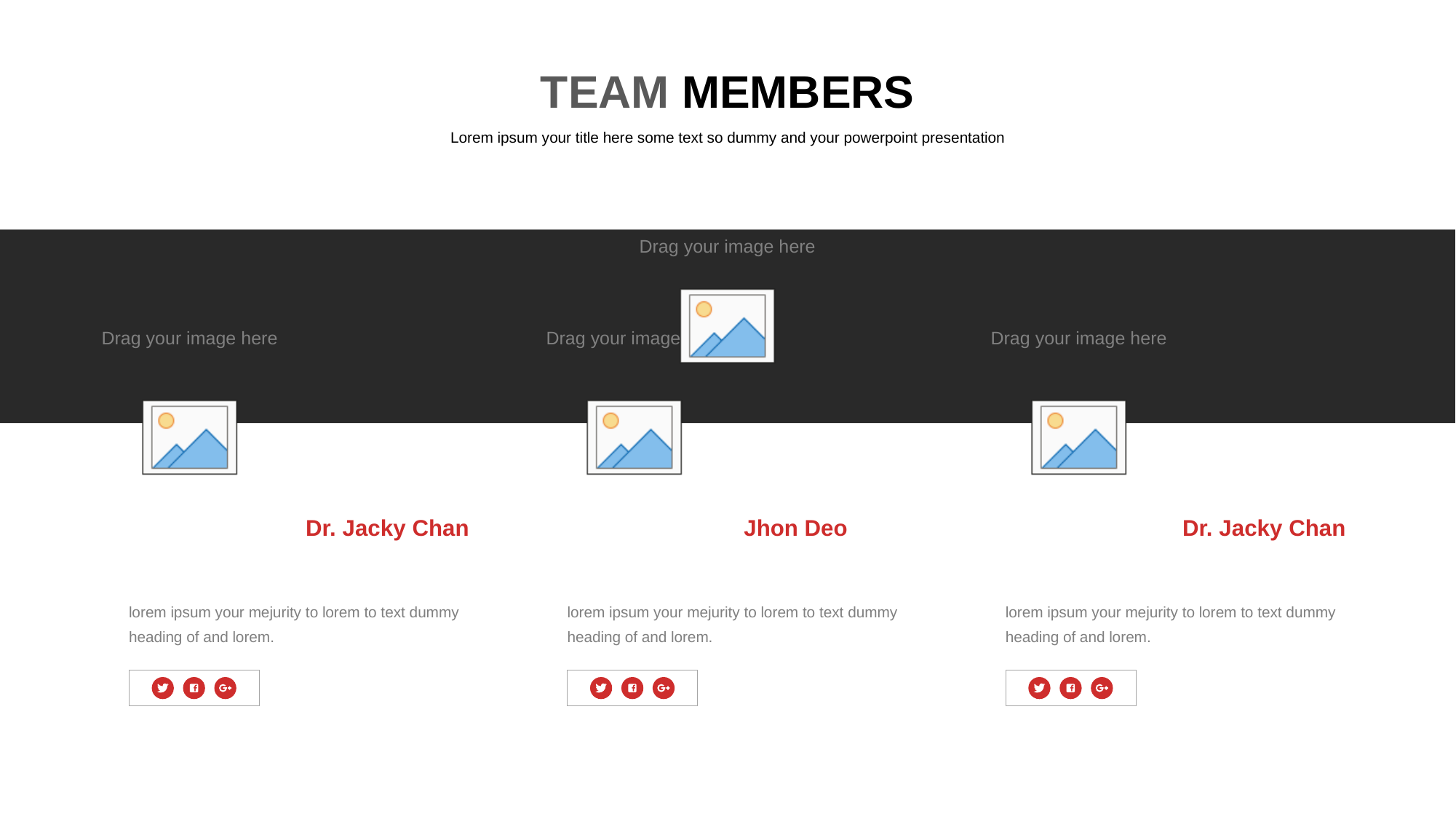

TEAM MEMBERS
Lorem ipsum your title here some text so dummy and your powerpoint presentation

Dr. Jacky Chan
Jhon Deo
Dr. Jacky Chan
lorem ipsum your mejurity to lorem to text dummy
heading of and lorem.
lorem ipsum your mejurity to lorem to text dummy
heading of and lorem.
lorem ipsum your mejurity to lorem to text dummy
heading of and lorem.